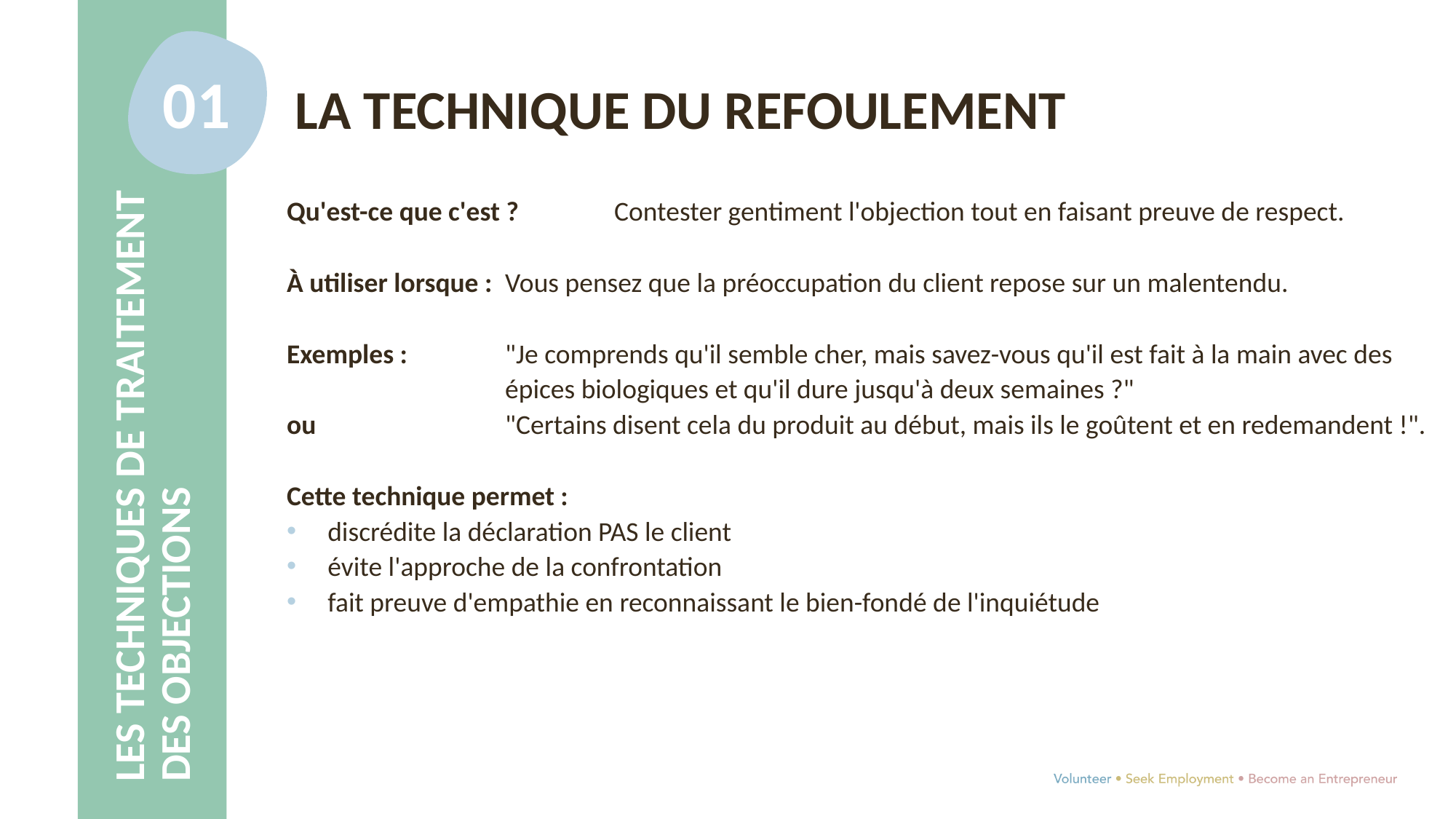

01

LA TECHNIQUE DU REFOULEMENT
Qu'est-ce que c'est ? 	Contester gentiment l'objection tout en faisant preuve de respect.

À utiliser lorsque : 	Vous pensez que la préoccupation du client repose sur un malentendu.

Exemples : 	"Je comprends qu'il semble cher, mais savez-vous qu'il est fait à la main avec des 		épices biologiques et qu'il dure jusqu'à deux semaines ?"
ou 		"Certains disent cela du produit au début, mais ils le goûtent et en redemandent !".

Cette technique permet :
discrédite la déclaration PAS le client
évite l'approche de la confrontation
fait preuve d'empathie en reconnaissant le bien-fondé de l'inquiétude

LES TECHNIQUES DE TRAITEMENT DES OBJECTIONS